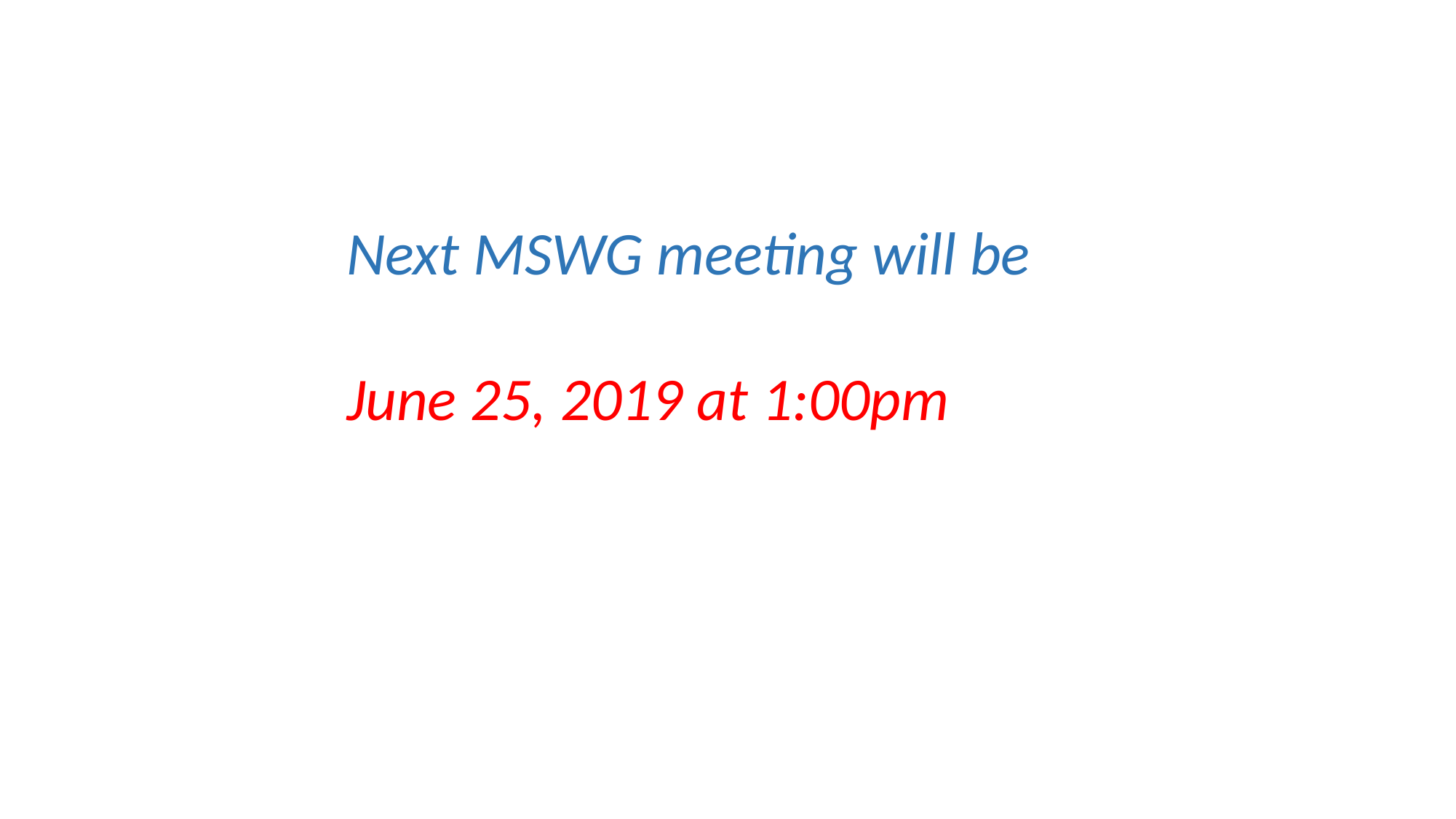

Next MSWG meeting will be

June 25, 2019 at 1:00pm